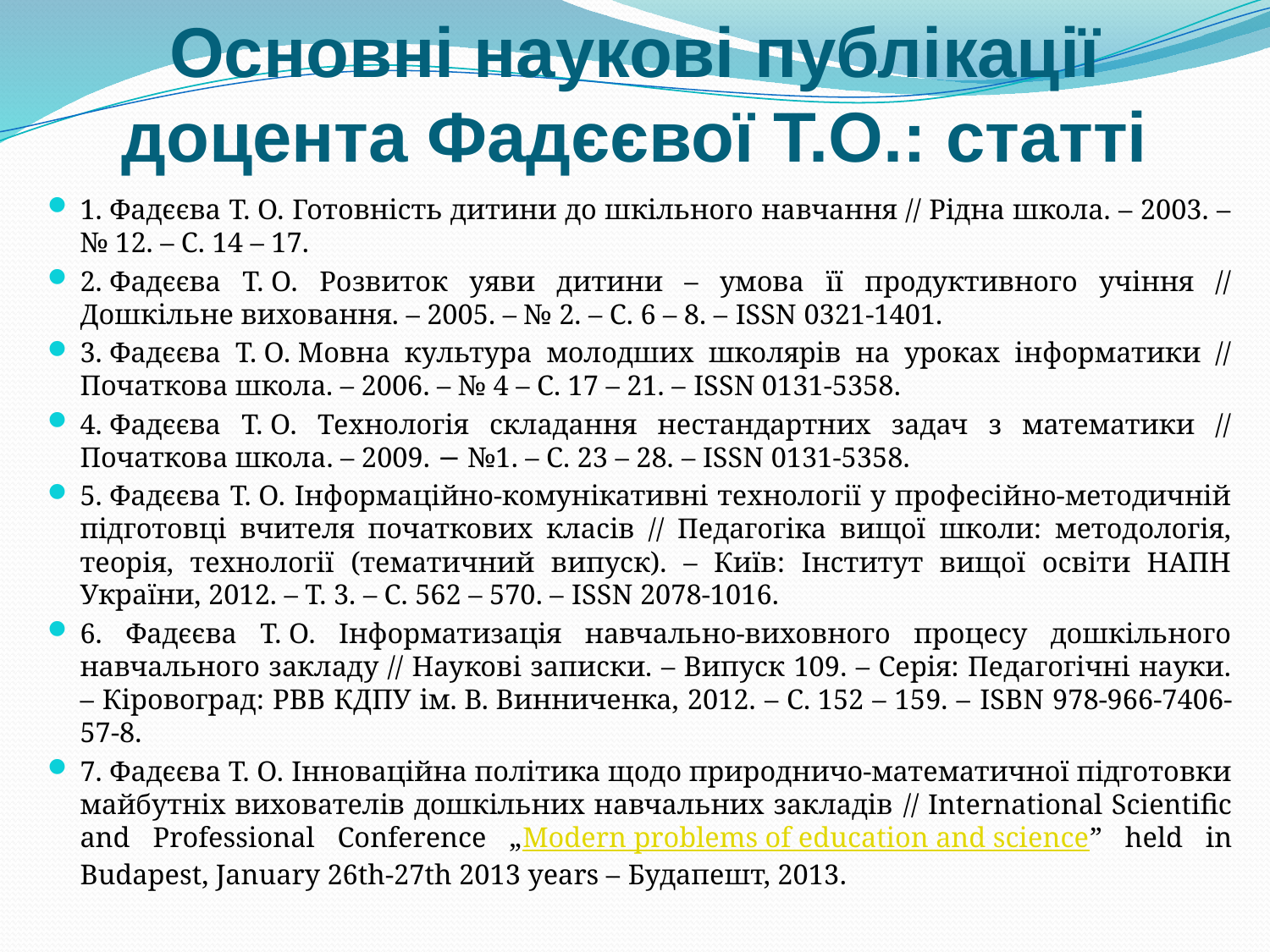

# Основні наукові публікації доцента Фадєєвої Т.О.: статті
1. Фадєєва Т. О. Готовність дитини до шкільного навчання // Рідна школа. – 2003. – № 12. – С. 14 – 17.
2. Фадєєва Т. О. Розвиток уяви дитини – умова її продуктивного учіння // Дошкільне виховання. – 2005. – № 2. – С. 6 – 8. – ISSN 0321-1401.
3. Фадєєва Т. О. Мовна культура молодших школярів на уроках інформатики // Початкова школа. – 2006. – № 4 – С. 17 – 21. – ISSN 0131-5358.
4. Фадєєва Т. О. Технологія складання нестандартних задач з математики // Початкова школа. – 2009. − №1. – С. 23 – 28. – ISSN 0131-5358.
5. Фадєєва Т. О. Інформаційно-комунікативні технології у професійно-методичній підготовці вчителя початкових класів // Педагогіка вищої школи: методологія, теорія, технології (тематичний випуск). – Київ: Інститут вищої освіти НАПН України, 2012. – Т. 3. – С. 562 – 570. – ISSN 2078-1016.
6. Фадєєва Т. О. Інформатизація навчально-виховного процесу дошкільного навчального закладу // Наукові записки. – Випуск 109. – Серія: Педагогічні науки. – Кіровоград: РВВ КДПУ ім. В. Винниченка, 2012. – С. 152 – 159. – ISBN 978-966-7406-57-8.
7. Фадєєва Т. О. Інноваційна політика щодо природничо-математичної підготовки майбутніх вихователів дошкільних навчальних закладів // International Scientific and Professional Conference „Modern problems of education and science” held in Budapest, January 26th-27th 2013 years – Будапешт, 2013.